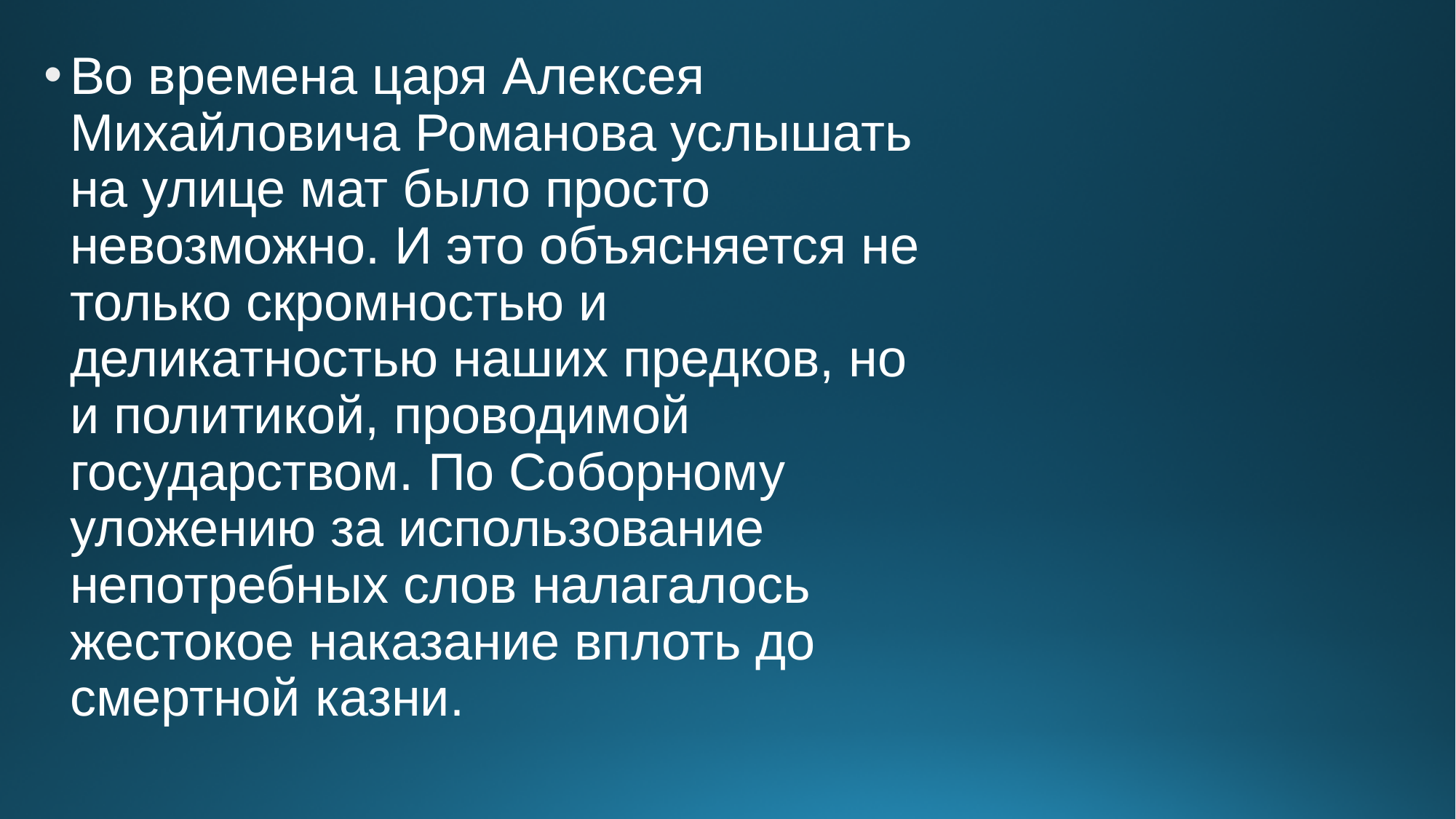

Во времена царя Алексея Михайловича Романова услышать на улице мат было просто невозможно. И это объясняется не только скромностью и деликатностью наших предков, но и политикой, проводимой государством. По Соборному уложению за использование непотребных слов налагалось жестокое наказание вплоть до смертной казни.

#